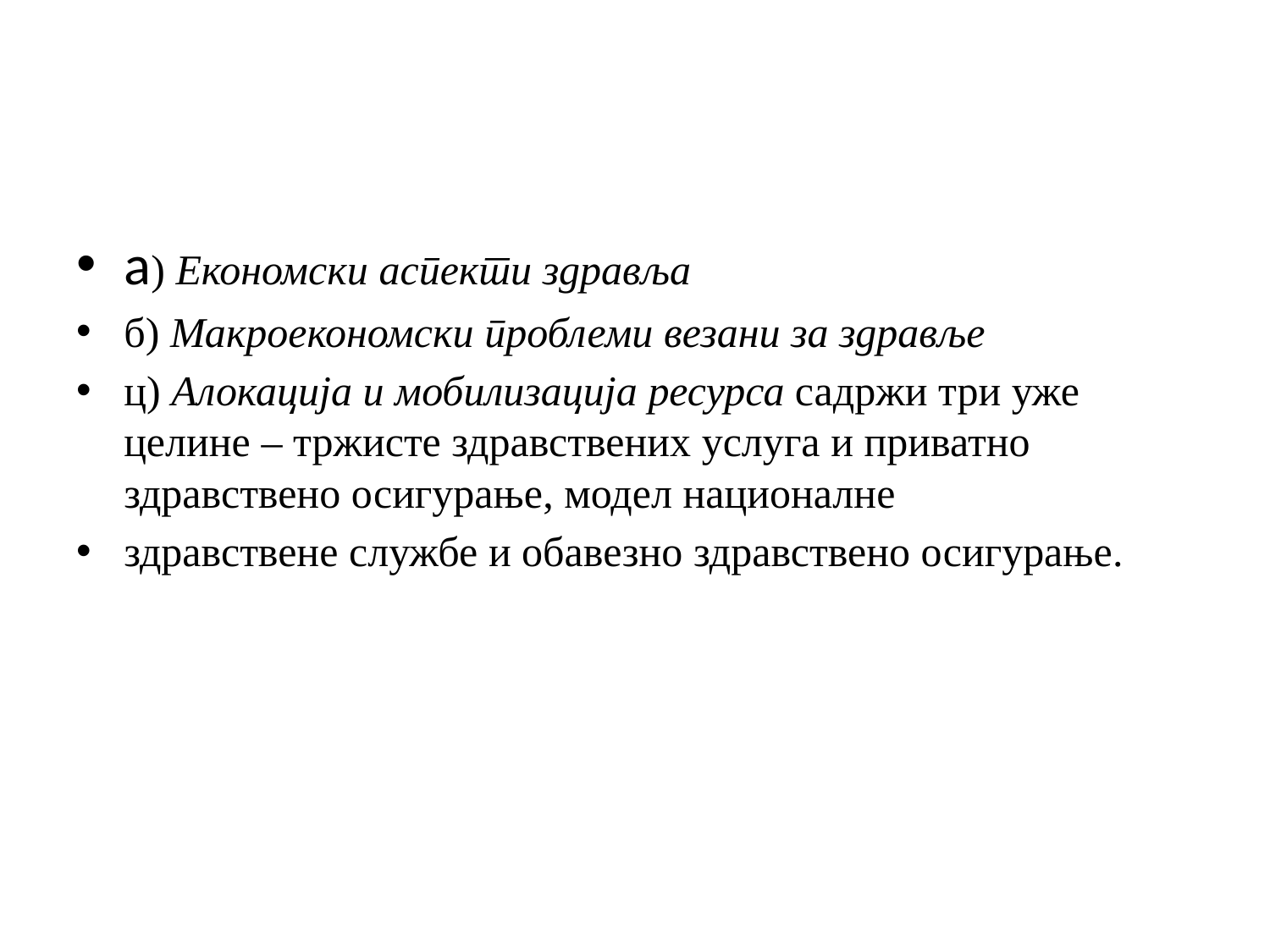

#
а) Економски аспекти здравља
б) Макроекономски проблеми везани за здравље
ц) Алокација и мобилизација ресурса садржи три уже целине – тржисте здравствених услуга и приватно здравствено осигурање, модел националне
здравствене службе и обавезно здравствено осигурање.